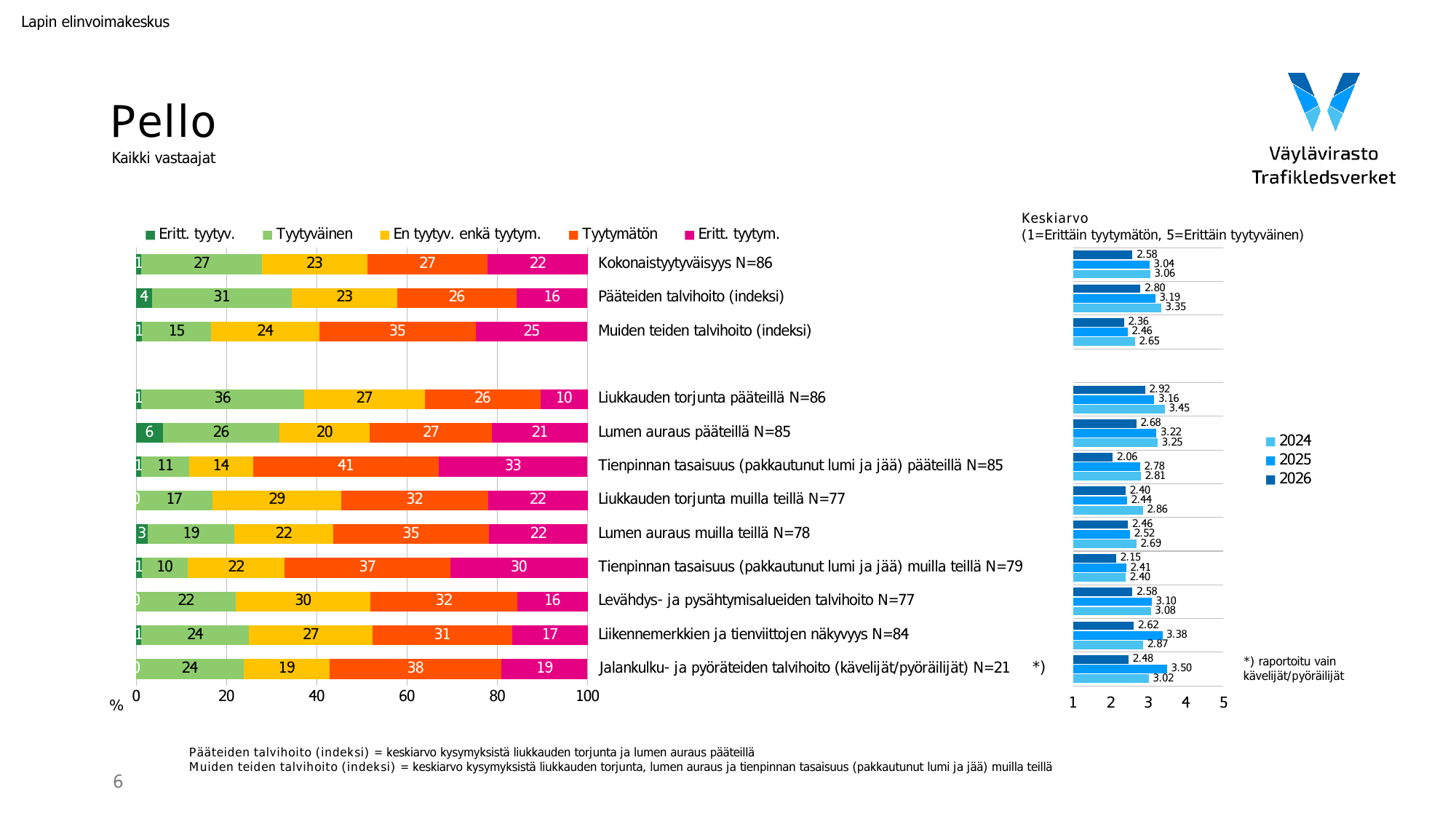

Lapin elinvoimakeskus
# Pello
Kaikki vastaajat
Keskiarvo
(1=Erittäin tyytymätön, 5=Erittäin tyytyväinen)

### Chart

| Category | Eritt. tyytyv. | Tyytyväinen | En tyytyv. enkä tyytym. | Tyytymätön | Eritt. tyytym. |
|---|---|---|---|---|---|
| Kokonaistyytyväisyys N=86 | 1.1627906976744187 | 26.744186046511626 | 23.25581395348837 | 26.744186046511626 | 22.093023255813954 |
| Pääteiden talvihoito (indeksi) | 3.508771929824561 | 30.994152046783626 | 23.391812865497077 | 26.31578947368421 | 15.789473684210526 |
| Muiden teiden talvihoito (indeksi) | 1.2820512820512822 | 15.384615384615385 | 23.931623931623932 | 34.61538461538461 | 24.786324786324787 |
|  | None | None | None | None | None |
| Liukkauden torjunta pääteillä N=86 | 1.1627906976744187 | 36.04651162790697 | 26.744186046511626 | 25.581395348837212 | 10.465116279069768 |
| Lumen auraus pääteillä N=85 | 5.88235294117647 | 25.882352941176475 | 20.0 | 27.058823529411764 | 21.176470588235293 |
| Tienpinnan tasaisuus (pakkautunut lumi ja jää) pääteillä N=85 | 1.1764705882352942 | 10.588235294117647 | 14.117647058823529 | 41.17647058823529 | 32.94117647058823 |
| Liukkauden torjunta muilla teillä N=77 | 0.0 | 16.883116883116884 | 28.57142857142857 | 32.467532467532465 | 22.07792207792208 |
| Lumen auraus muilla teillä N=78 | 2.564102564102564 | 19.230769230769234 | 21.794871794871796 | 34.61538461538461 | 21.794871794871796 |
| Tienpinnan tasaisuus (pakkautunut lumi ja jää) muilla teillä N=79 | 1.2658227848101267 | 10.126582278481013 | 21.518987341772153 | 36.708860759493675 | 30.37974683544304 |
| Levähdys- ja pysähtymisalueiden talvihoito N=77 | 0.0 | 22.07792207792208 | 29.87012987012987 | 32.467532467532465 | 15.584415584415584 |
| Liikennemerkkien ja tienviittojen näkyvyys N=84 | 1.1904761904761905 | 23.809523809523807 | 27.380952380952383 | 30.952380952380953 | 16.666666666666664 |
| Jalankulku- ja pyöräteiden talvihoito (kävelijät/pyöräilijät) N=21 | 0.0 | 23.809523809523807 | 19.047619047619047 | 38.095238095238095 | 19.047619047619047 |

### Chart

| Category | 2026 | 2025 | 2024 |
|---|---|---|---|
*) raportoitu vain
kävelijät/pyöräilijät
*)
%
Pääteiden talvihoito (indeksi) = keskiarvo kysymyksistä liukkauden torjunta ja lumen auraus pääteillä
Muiden teiden talvihoito (indeksi) = keskiarvo kysymyksistä liukkauden torjunta, lumen auraus ja tienpinnan tasaisuus (pakkautunut lumi ja jää) muilla teillä

6